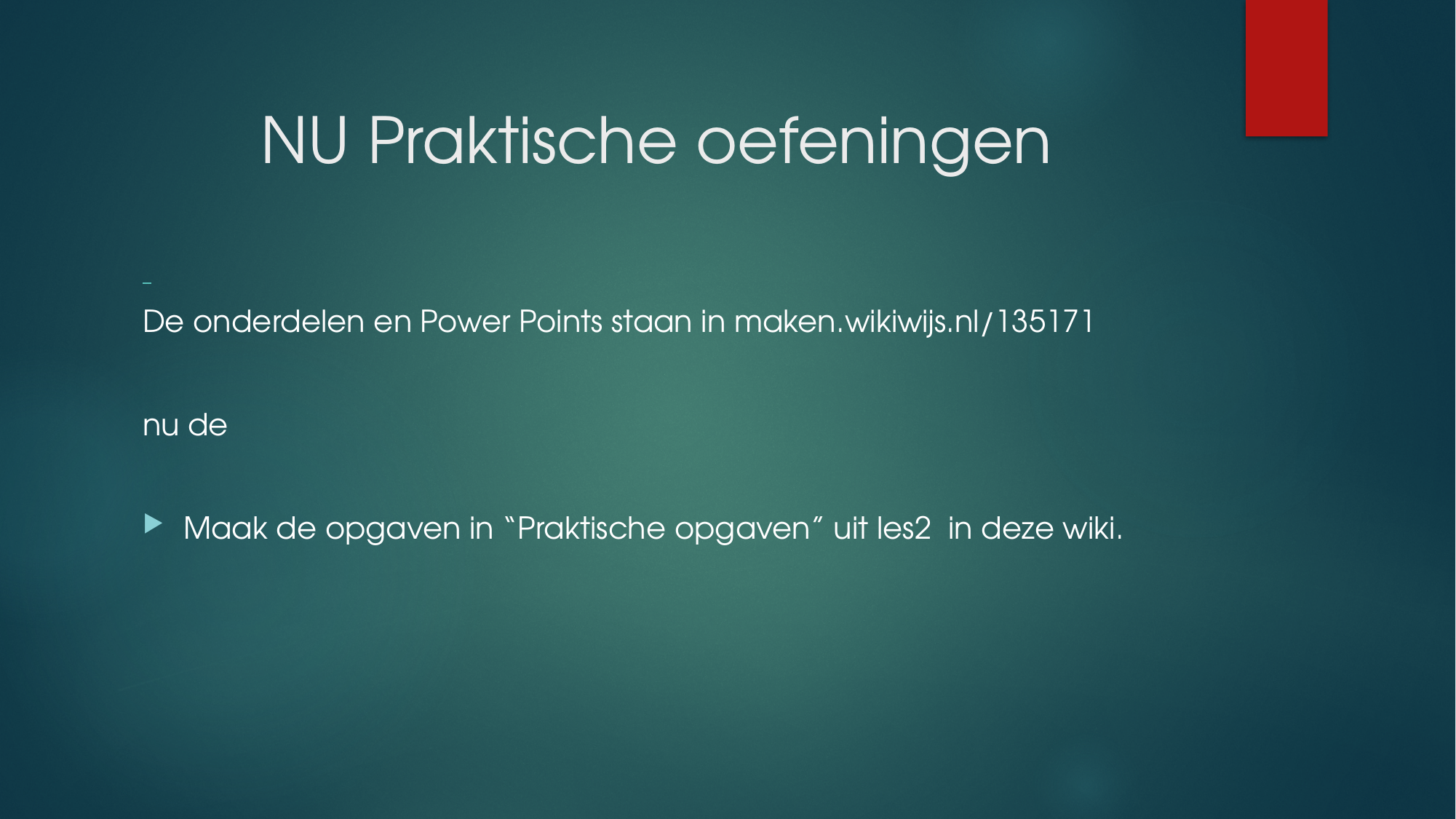

# NU Praktische oefeningen

De onderdelen en Power Points staan in maken.wikiwijs.nl/135171

nu de

Maak de opgaven in “Praktische opgaven” uit les2  in deze wiki.